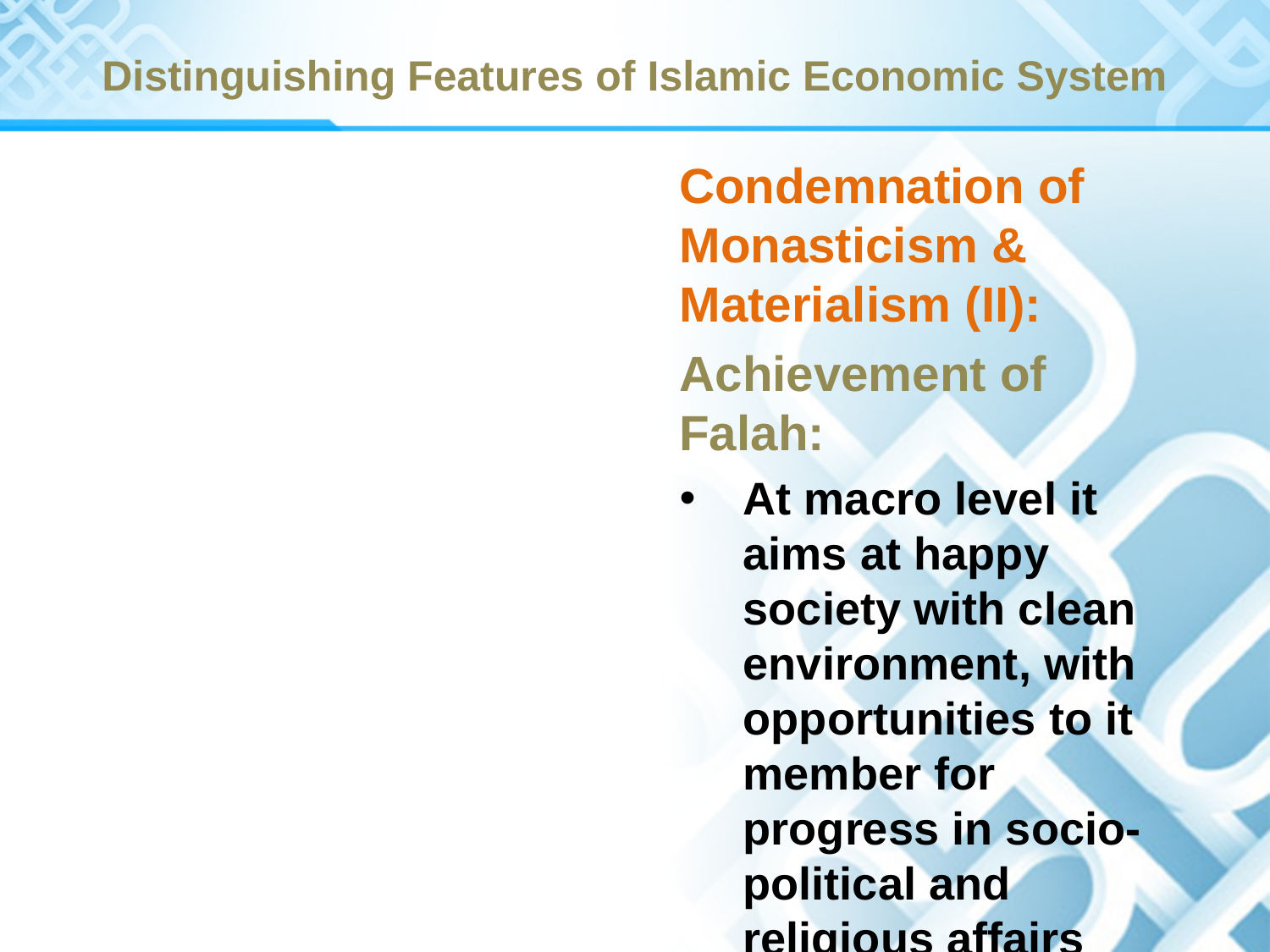

Distinguishing Features of Islamic Economic System
Condemnation of Monasticism & Materialism (II):
Achievement of Falah:
At macro level it aims at happy society with clean environment, with opportunities to it member for progress in socio-political and religious affairs